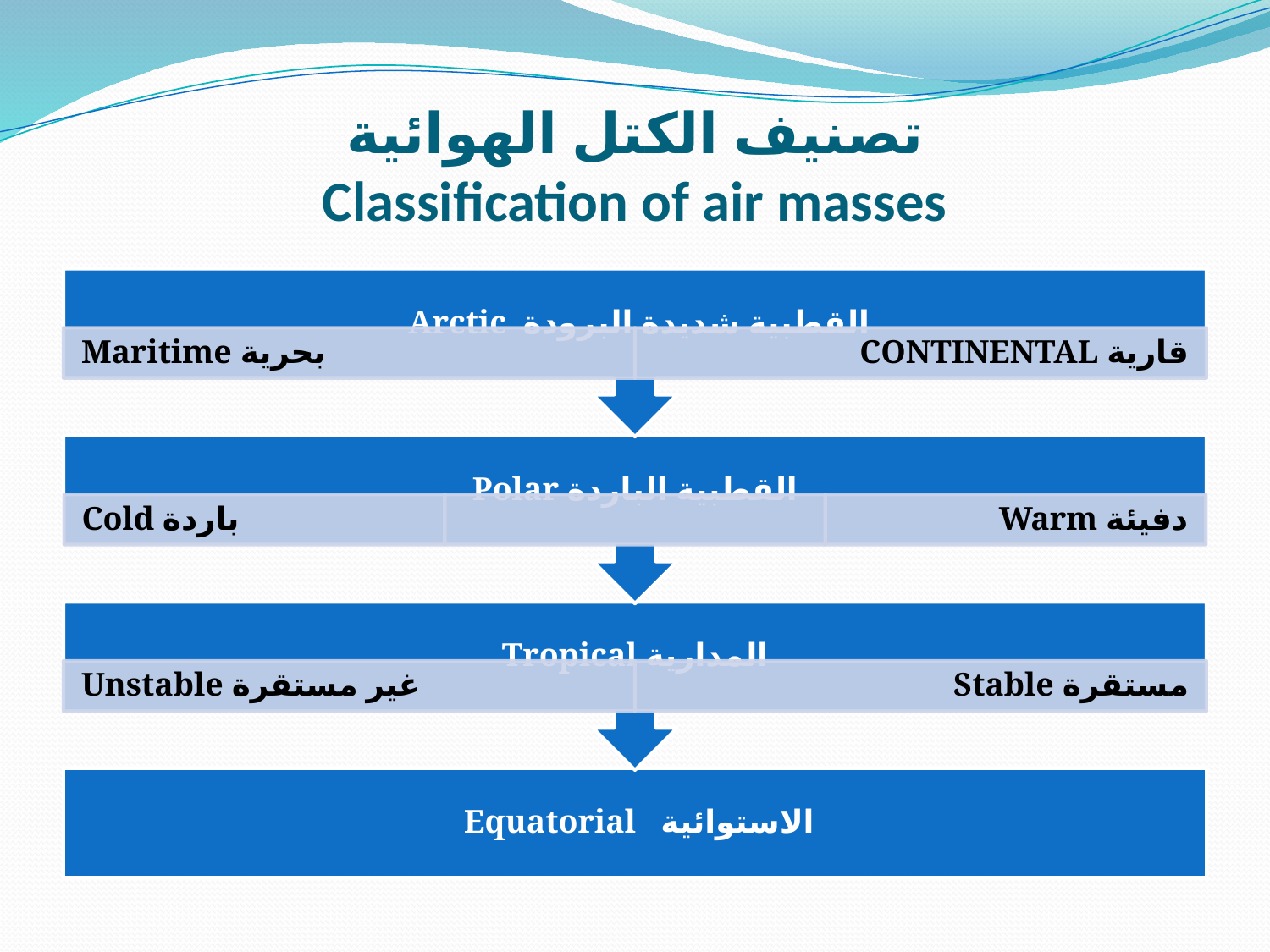

# تصنيف الكتل الهوائية Classification of air masses
الاستوائية   Equatorial
المدارية Tropical
غير مستقرة Unstable
مستقرة Stable
القطبية الباردة Polar
باردة Cold

دفيئة Warm
القطبية شديدة البرودة  Arctic
بحرية Maritime
قارية CONTINENTAL